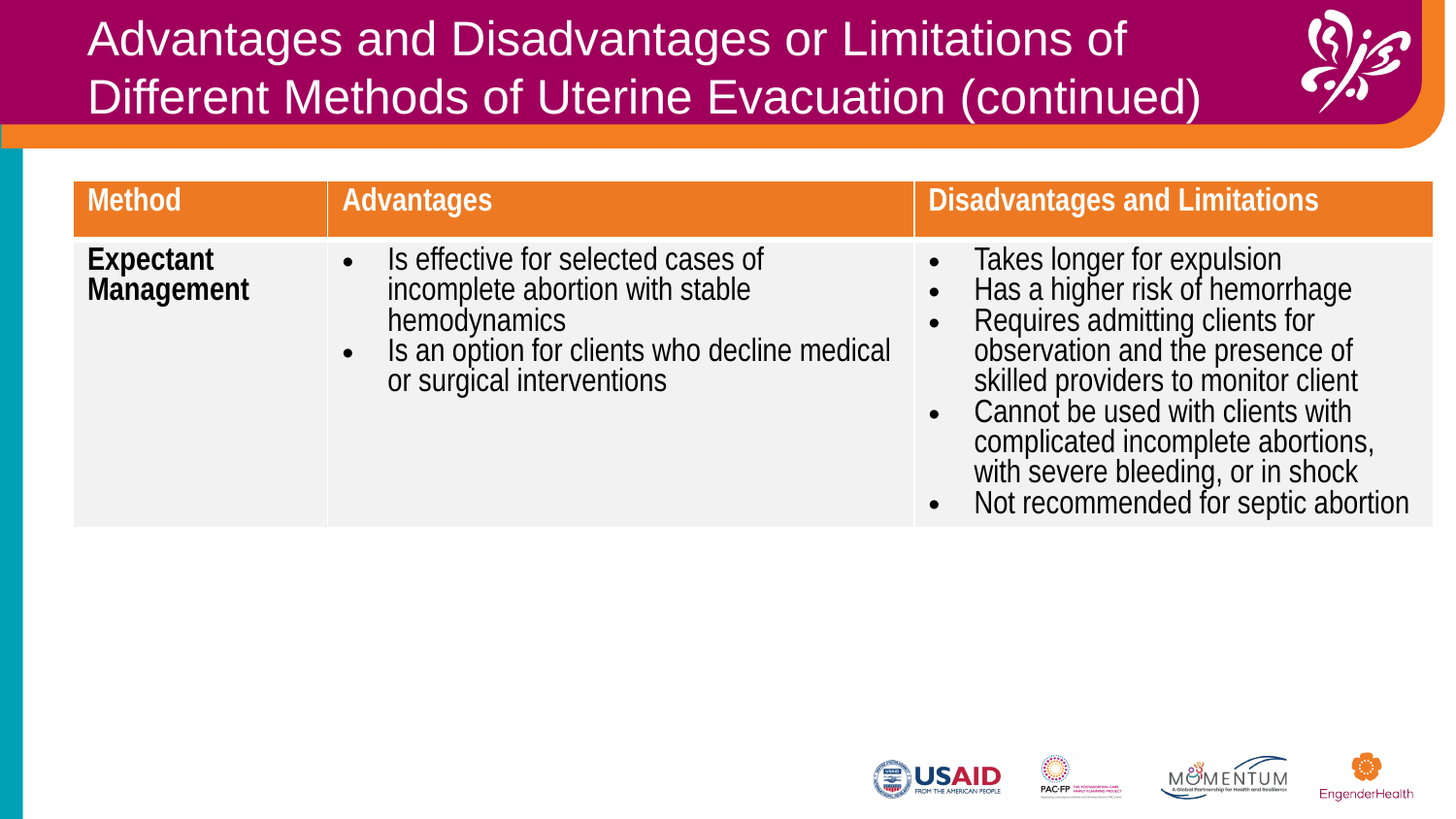

Advantages and Disadvantages or Limitations of Different Methods of Uterine Evacuation (continued)
| Method | Advantages | Disadvantages and Limitations |
| --- | --- | --- |
| Expectant Management | Is effective for selected cases of incomplete abortion with stable hemodynamics Is an option for clients who decline medical or surgical interventions | Takes longer for expulsion Has a higher risk of hemorrhage Requires admitting clients for observation and the presence of skilled providers to monitor client  Cannot be used with clients with complicated incomplete abortions, with severe bleeding, or in shock Not recommended for septic abortion |